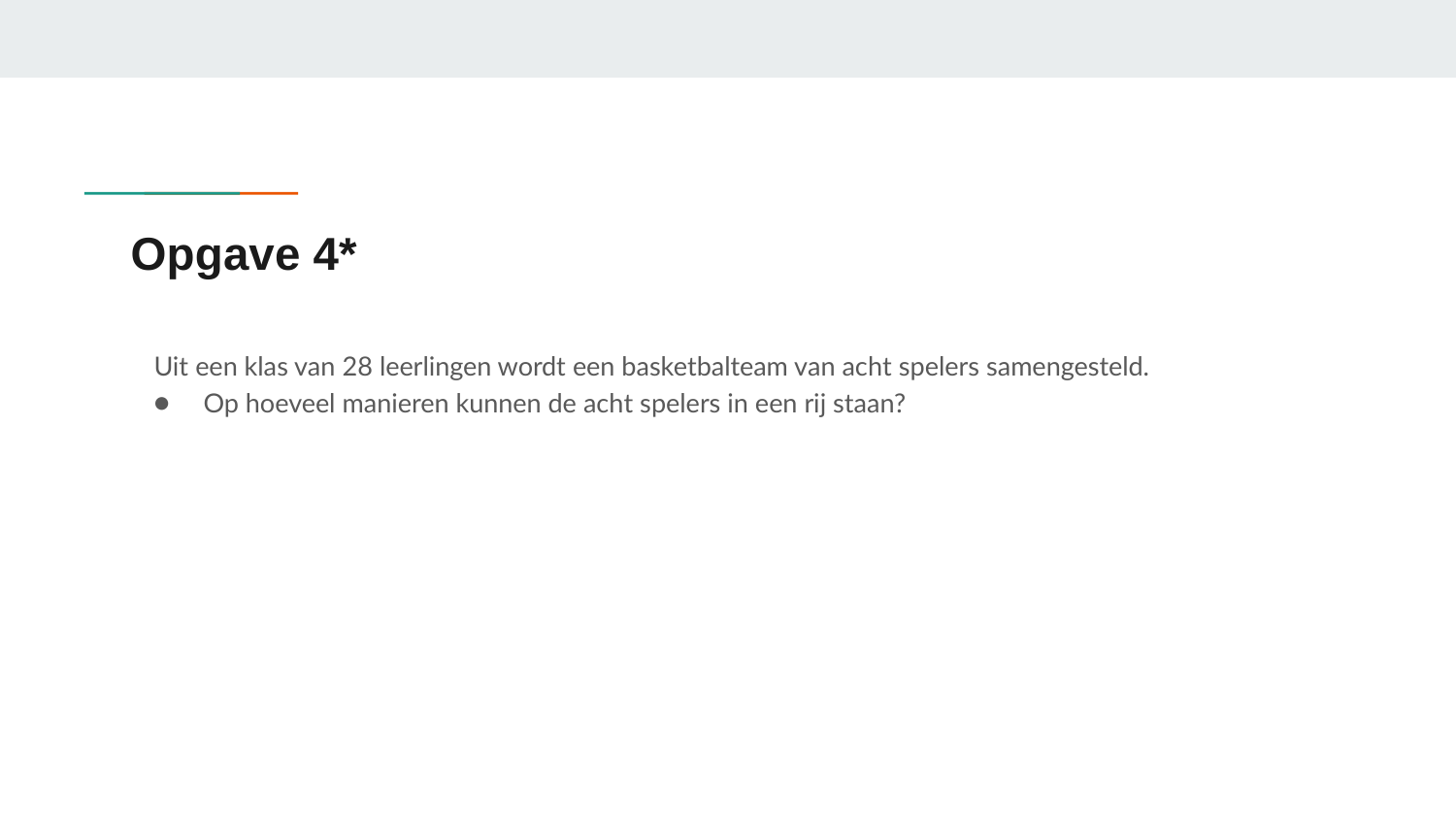

# Opgave 4*
Uit een klas van 28 leerlingen wordt een basketbalteam van acht spelers samengesteld.
Op hoeveel manieren kunnen de acht spelers in een rij staan?